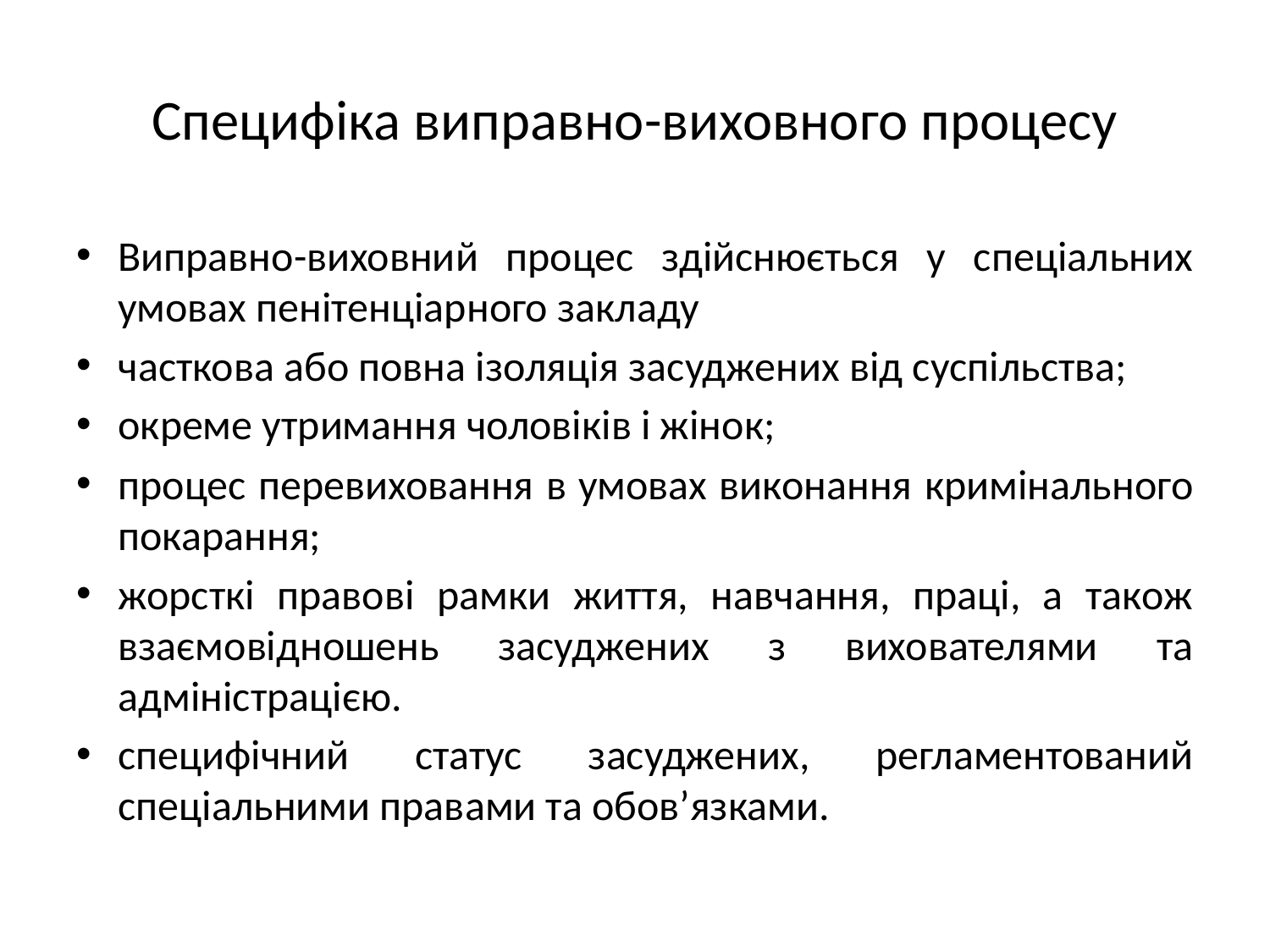

# Специфіка виправно-виховного процесу
Виправно-виховний процес здійснюється у спеціальних умовах пенітенціарного закладу
часткова або повна ізоляція засуджених від суспільства;
окреме утримання чоловіків і жінок;
процес перевиховання в умовах виконання кримінального покарання;
жорсткі правові рамки життя, навчання, праці, а також взаємовідношень засуджених з вихователями та адміністрацією.
специфічний статус засуджених, регламентований спеціальними правами та обов’язками.